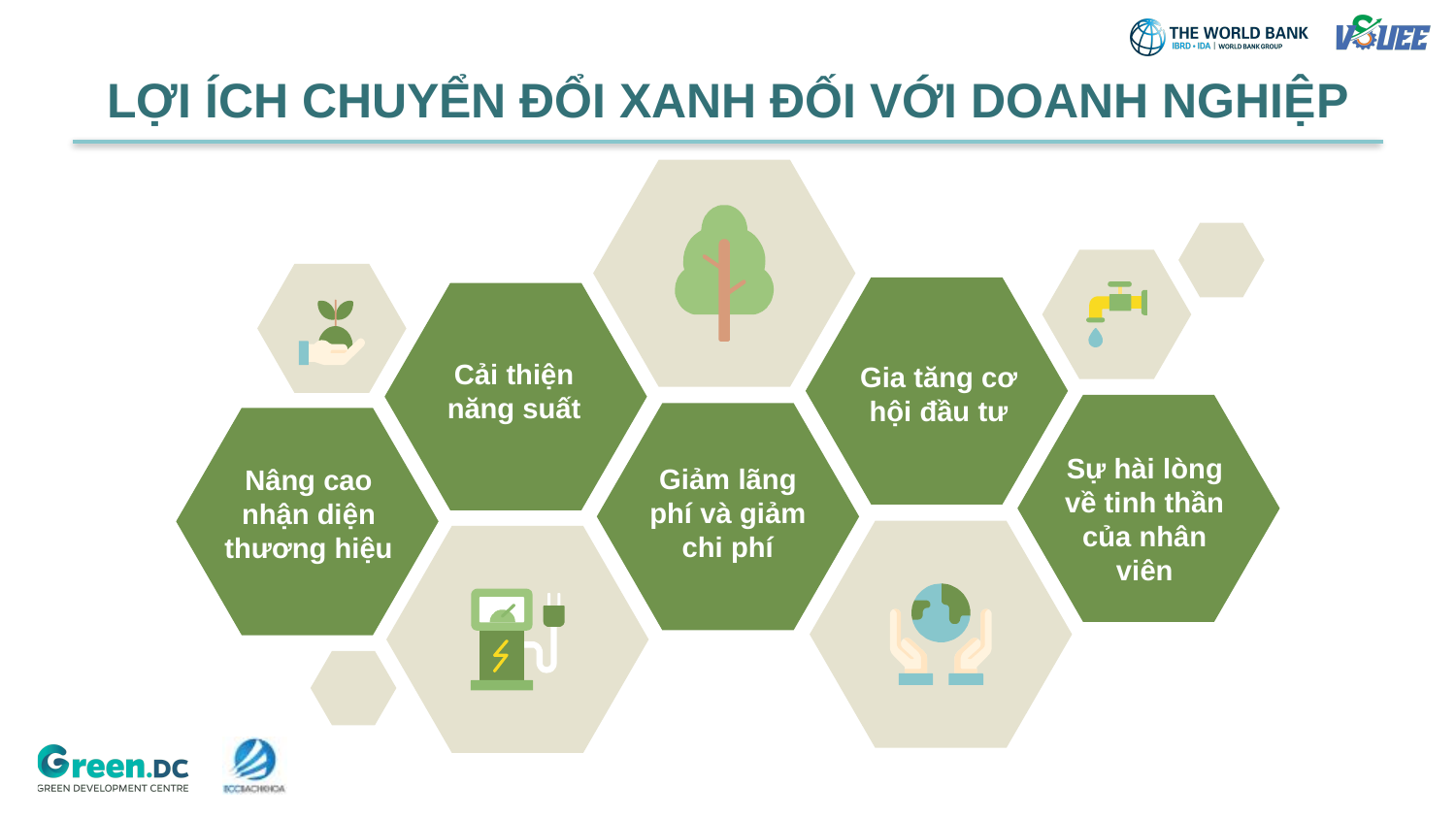

# LỢI ÍCH CHUYỂN ĐỔI XANH ĐỐI VỚI DOANH NGHIỆP

Sự hài lòng về tinh thần của nhân viên

Nâng cao nhận diện thương hiệu
Cải thiện năng suất
Gia tăng cơ hội đầu tư

Giảm lãng phí và giảm chi phí